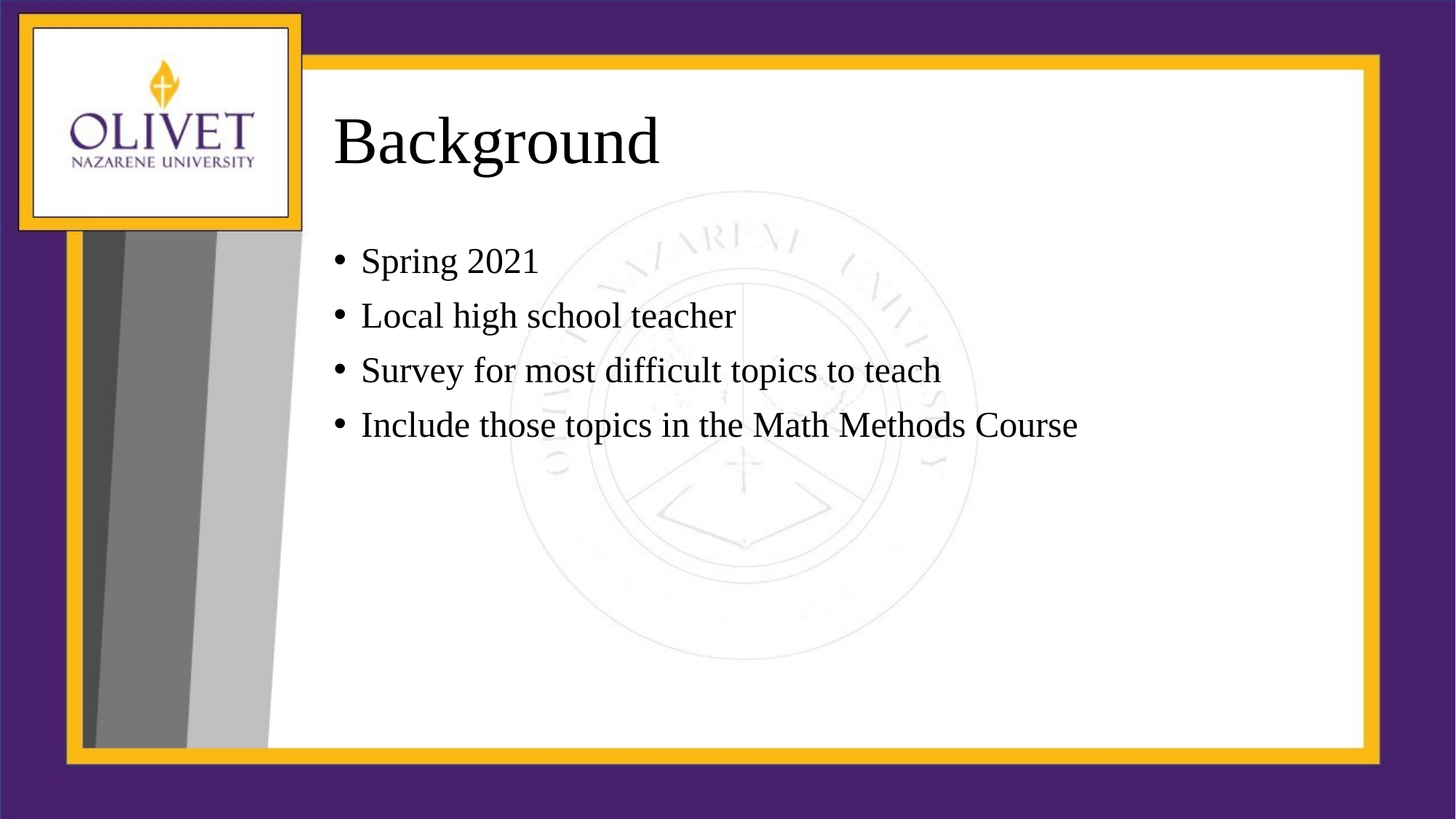

# Background
Spring 2021
Local high school teacher
Survey for most difficult topics to teach
Include those topics in the Math Methods Course